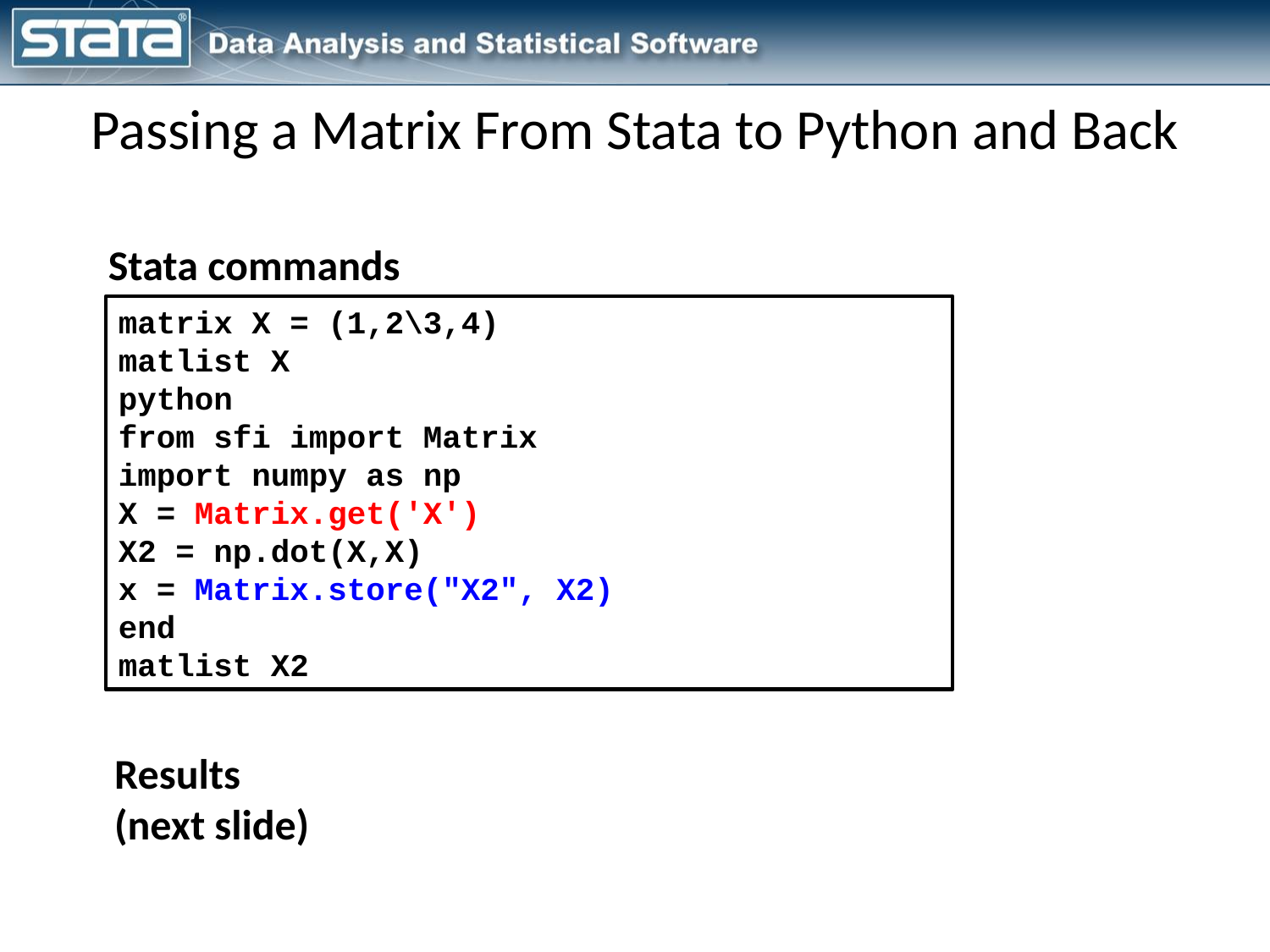

# Passing a Matrix From Stata to Python and Back
Stata commands
matrix X = (1,2\3,4)
matlist X
python
from sfi import Matrix
import numpy as np
X = Matrix.get('X')
X2 = np.dot(X,X)
x = Matrix.store("X2", X2)
end
matlist X2
Results
(next slide)